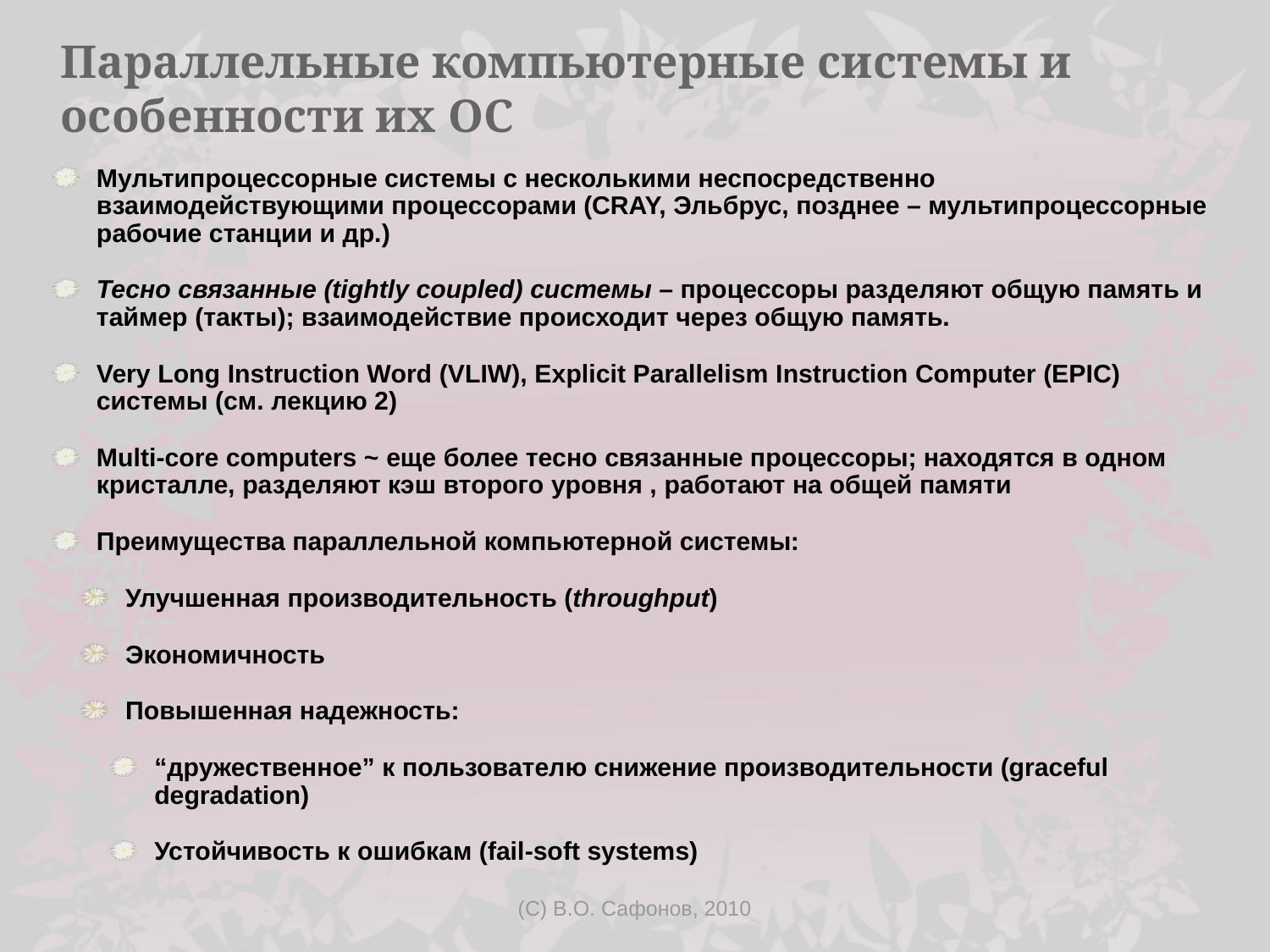

# Параллельные компьютерные системы и особенности их ОС
Мультипроцессорные системы с несколькими неспосредственно взаимодействующими процессорами (CRAY, Эльбрус, позднее – мультипроцессорные рабочие станции и др.)
Тесно связанные (tightly coupled) системы – процессоры разделяют общую память и таймер (такты); взаимодействие происходит через общую память.
Very Long Instruction Word (VLIW), Explicit Parallelism Instruction Computer (EPIC) системы (см. лекцию 2)
Multi-core computers ~ еще более тесно связанные процессоры; находятся в одном кристалле, разделяют кэш второго уровня , работают на общей памяти
Преимущества параллельной компьютерной системы:
Улучшенная производительность (throughput)
Экономичность
Повышенная надежность:
“дружественное” к пользователю снижение производительности (graceful degradation)
Устойчивость к ошибкам (fail-soft systems)
(C) В.О. Сафонов, 2010